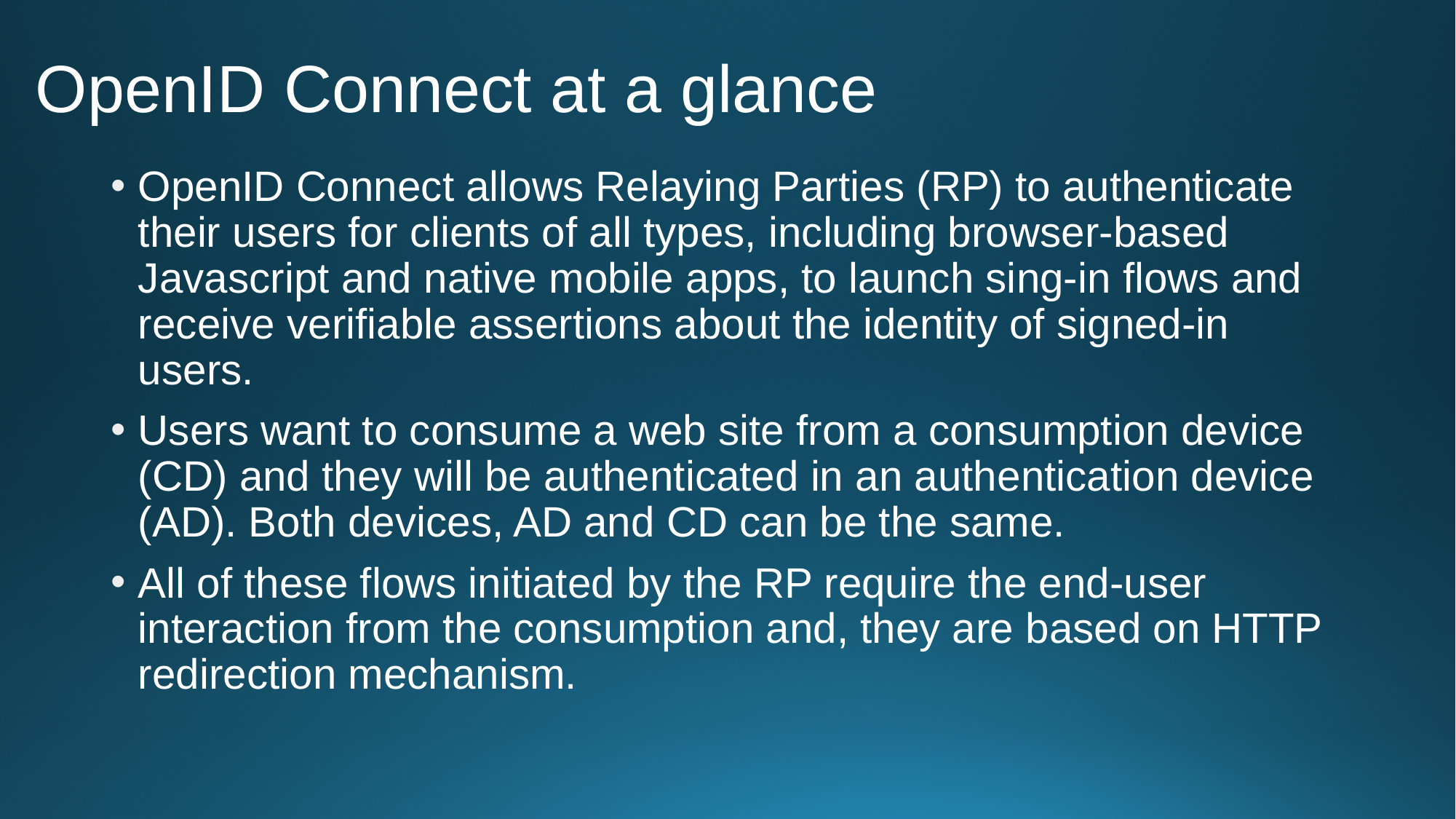

# OpenID Connect at a glance
OpenID Connect allows Relaying Parties (RP) to authenticate their users for clients of all types, including browser-based Javascript and native mobile apps, to launch sing-in flows and receive verifiable assertions about the identity of signed-in users.
Users want to consume a web site from a consumption device (CD) and they will be authenticated in an authentication device (AD). Both devices, AD and CD can be the same.
All of these flows initiated by the RP require the end-user interaction from the consumption and, they are based on HTTP redirection mechanism.